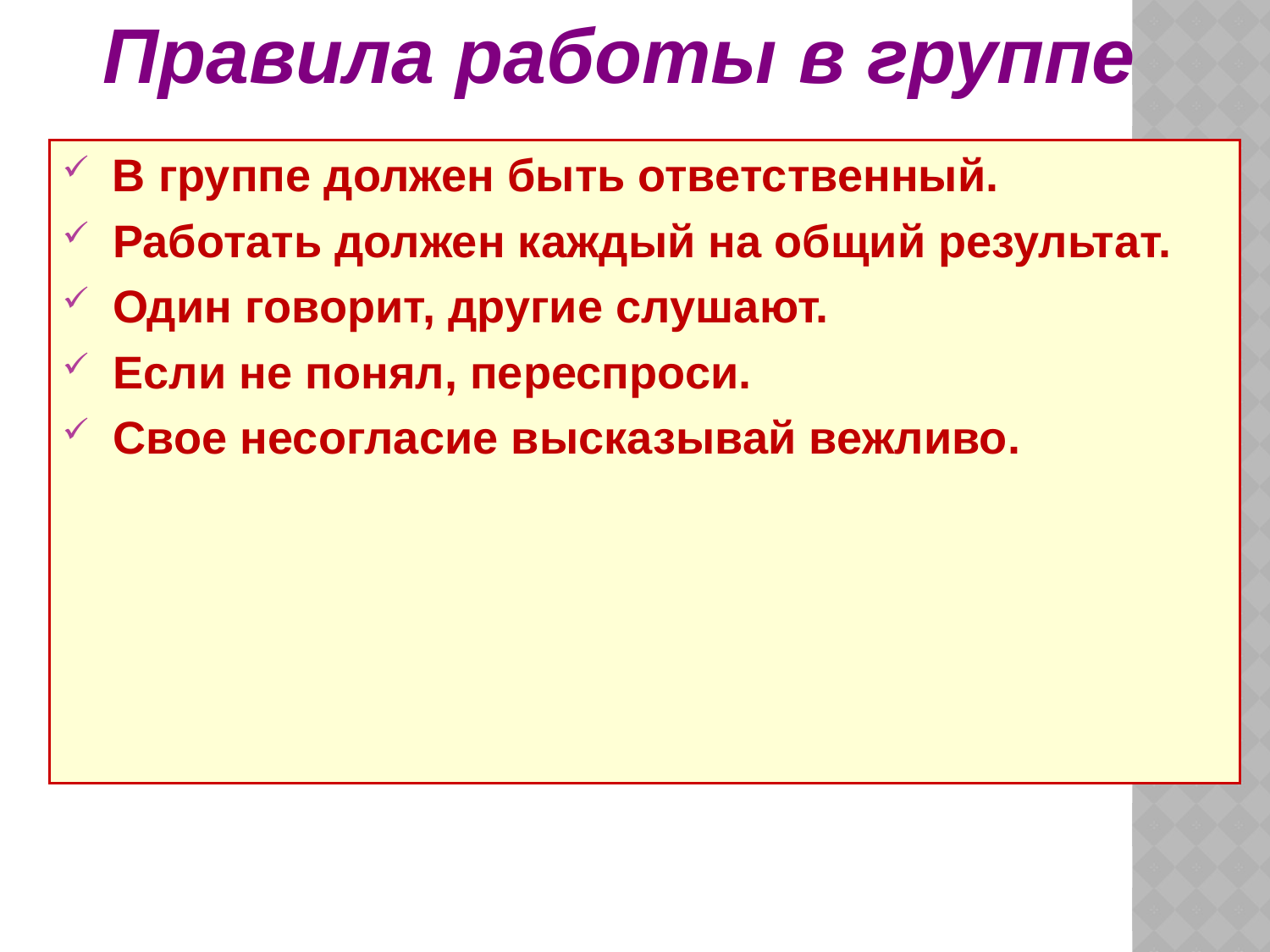

Правила работы в группе
 В группе должен быть ответственный.
 Работать должен каждый на общий результат.
 Один говорит, другие слушают.
 Если не понял, переспроси.
 Свое несогласие высказывай вежливо.